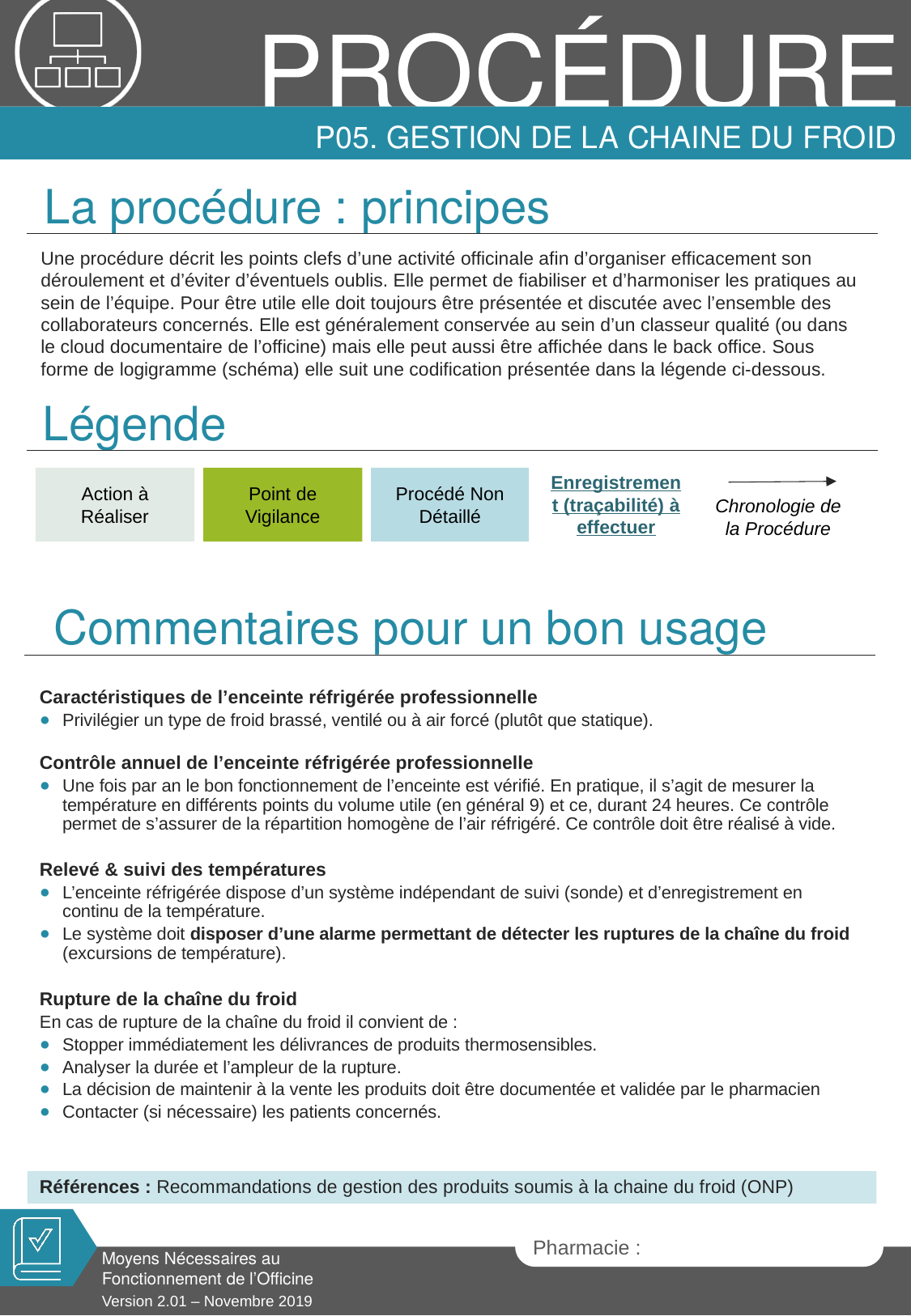

# P05. gestion de la chaine du froid
Caractéristiques de l’enceinte réfrigérée professionnelle
Privilégier un type de froid brassé, ventilé ou à air forcé (plutôt que statique).
Contrôle annuel de l’enceinte réfrigérée professionnelle
Une fois par an le bon fonctionnement de l’enceinte est vérifié. En pratique, il s’agit de mesurer la température en différents points du volume utile (en général 9) et ce, durant 24 heures. Ce contrôle permet de s’assurer de la répartition homogène de l’air réfrigéré. Ce contrôle doit être réalisé à vide.

Relevé & suivi des températures
L’enceinte réfrigérée dispose d’un système indépendant de suivi (sonde) et d’enregistrement en continu de la température.
Le système doit disposer d’une alarme permettant de détecter les ruptures de la chaîne du froid (excursions de température).

Rupture de la chaîne du froid
En cas de rupture de la chaîne du froid il convient de :
Stopper immédiatement les délivrances de produits thermosensibles.
Analyser la durée et l’ampleur de la rupture.
La décision de maintenir à la vente les produits doit être documentée et validée par le pharmacien
Contacter (si nécessaire) les patients concernés.

Références : Recommandations de gestion des produits soumis à la chaine du froid (ONP)